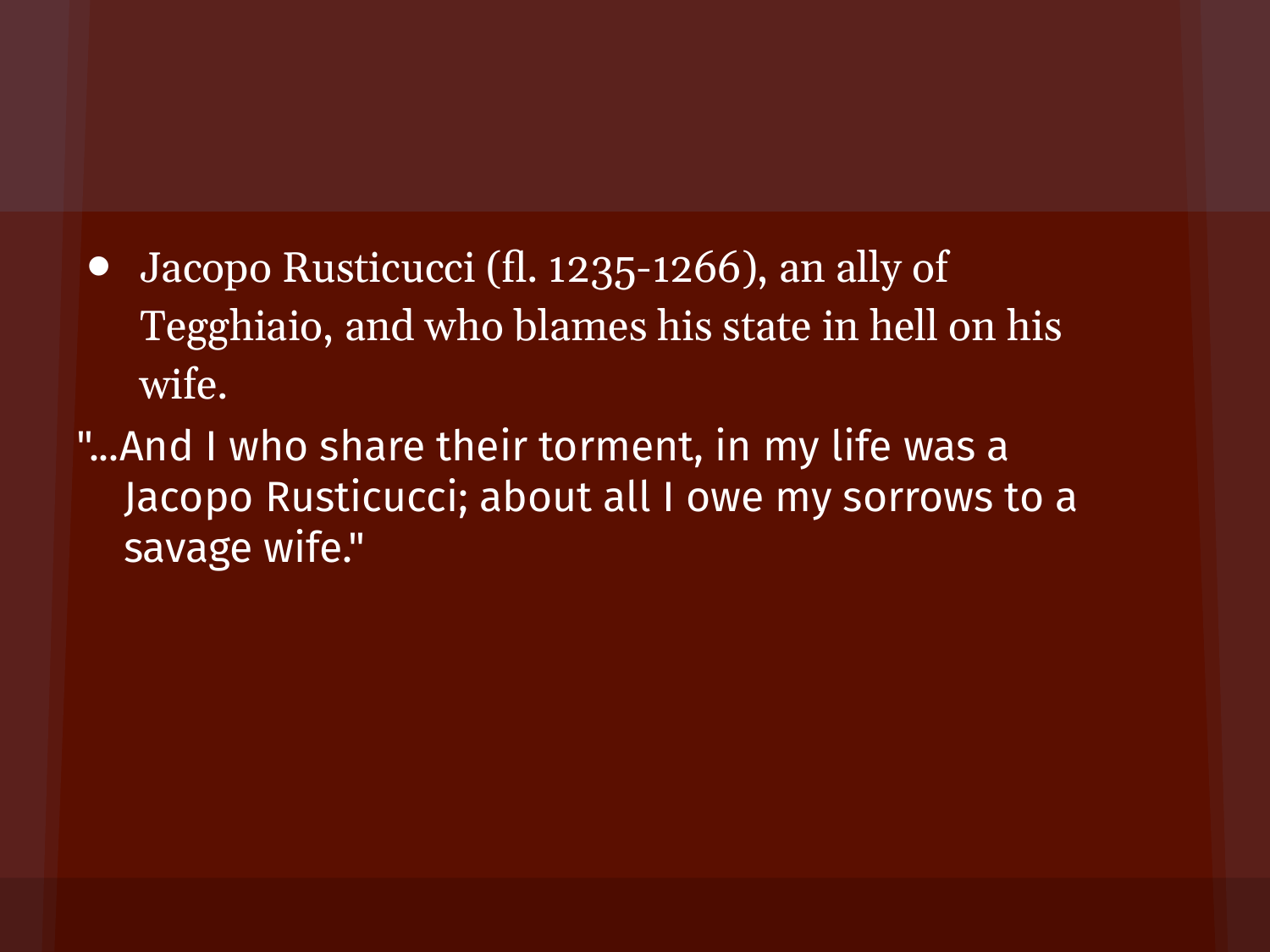

#
Jacopo Rusticucci (fl. 1235-1266), an ally of Tegghiaio, and who blames his state in hell on his wife.
"...And I who share their torment, in my life was a Jacopo Rusticucci; about all I owe my sorrows to a savage wife."